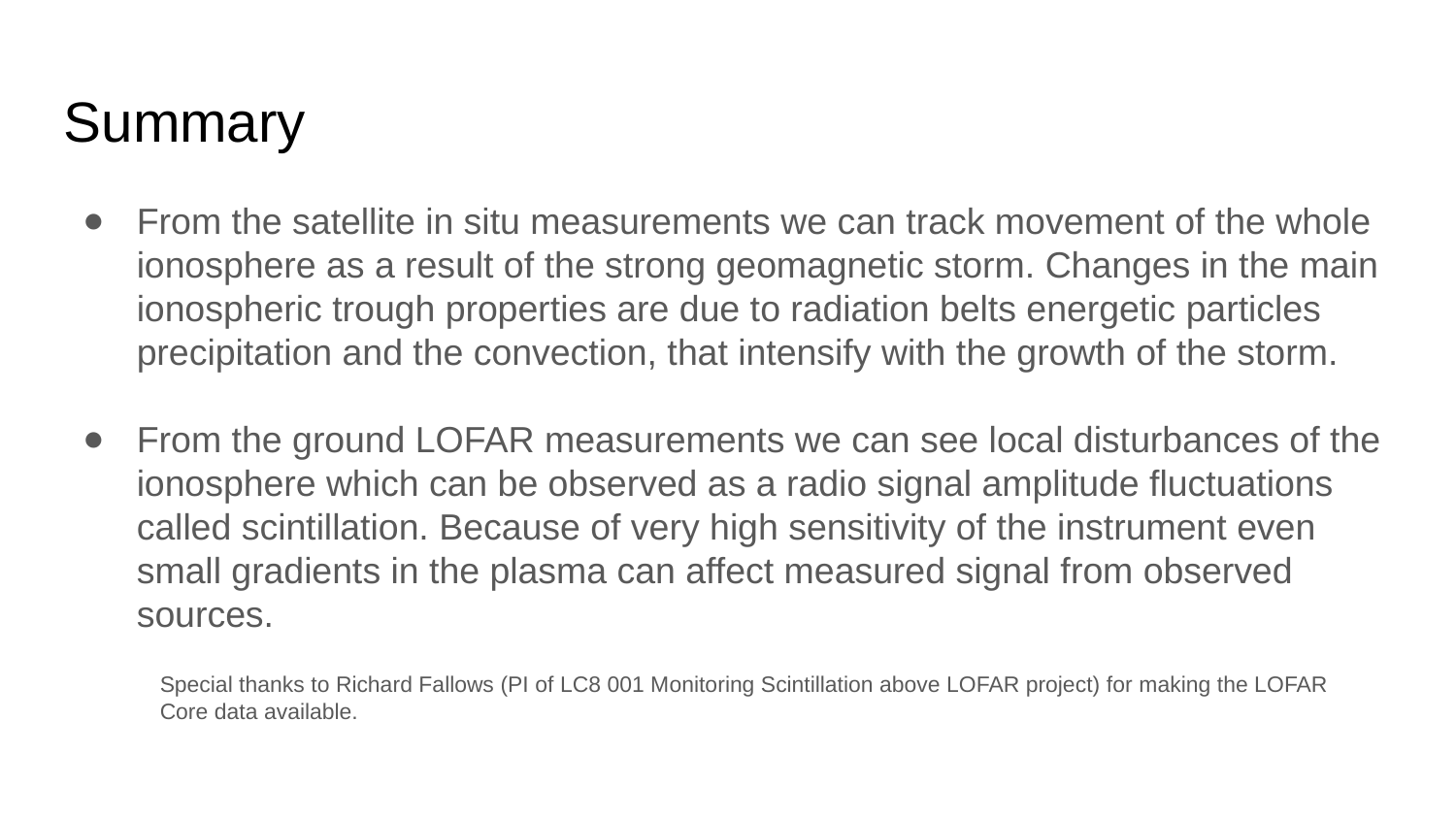

Summary
From the satellite in situ measurements we can track movement of the whole ionosphere as a result of the strong geomagnetic storm. Changes in the main ionospheric trough properties are due to radiation belts energetic particles precipitation and the convection, that intensify with the growth of the storm.

From the ground LOFAR measurements we can see local disturbances of the ionosphere which can be observed as a radio signal amplitude fluctuations called scintillation. Because of very high sensitivity of the instrument even small gradients in the plasma can affect measured signal from observed sources.

Special thanks to Richard Fallows (PI of LC8 001 Monitoring Scintillation above LOFAR project) for making the LOFAR Core data available.